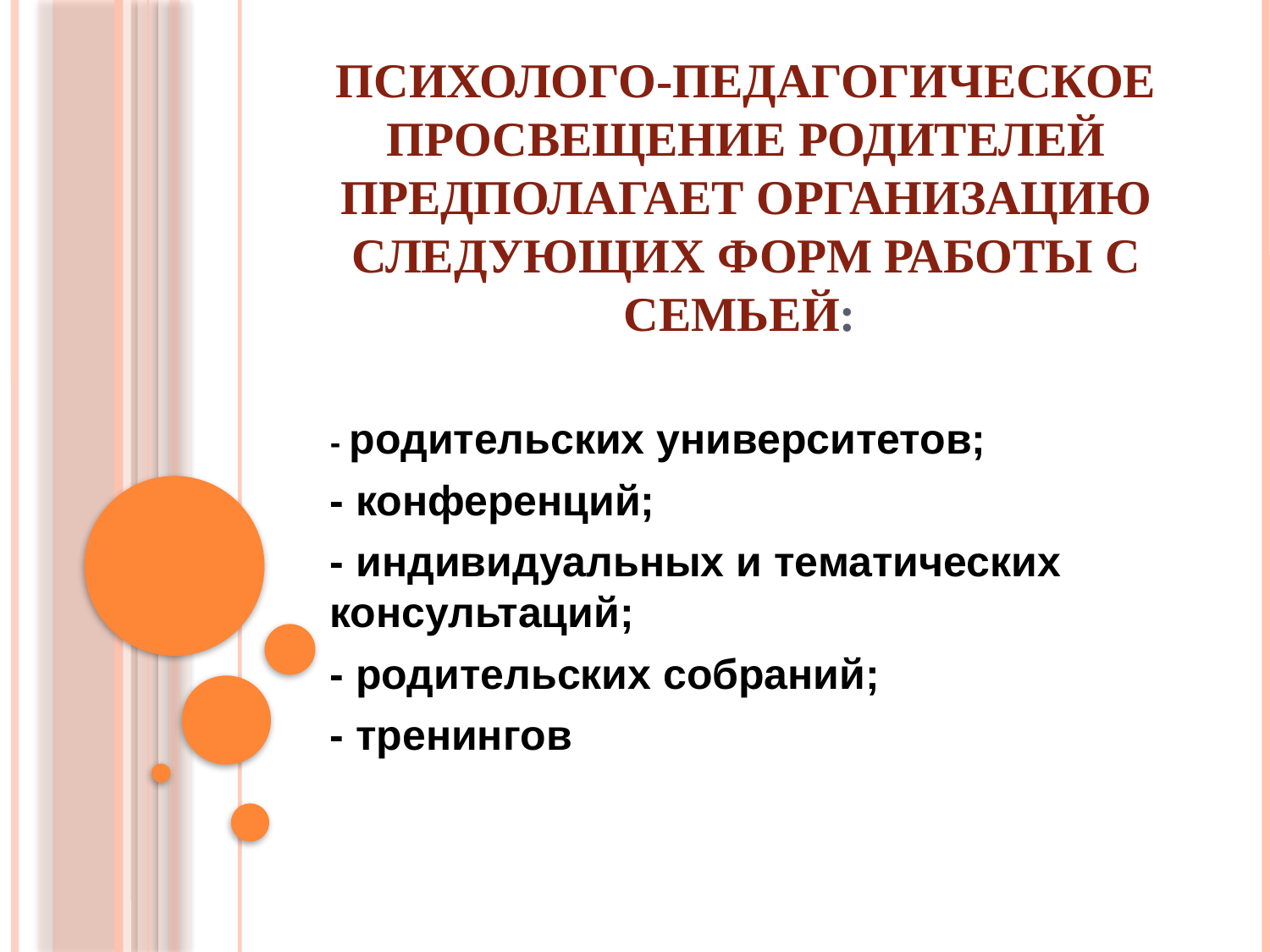

# Психолого-педагогическое просвещение родителей предполагает организацию следующих форм работы с семьей:

- родительских университетов;
- конференций;
- индивидуальных и тематических консультаций;
- родительских собраний;
- тренингов